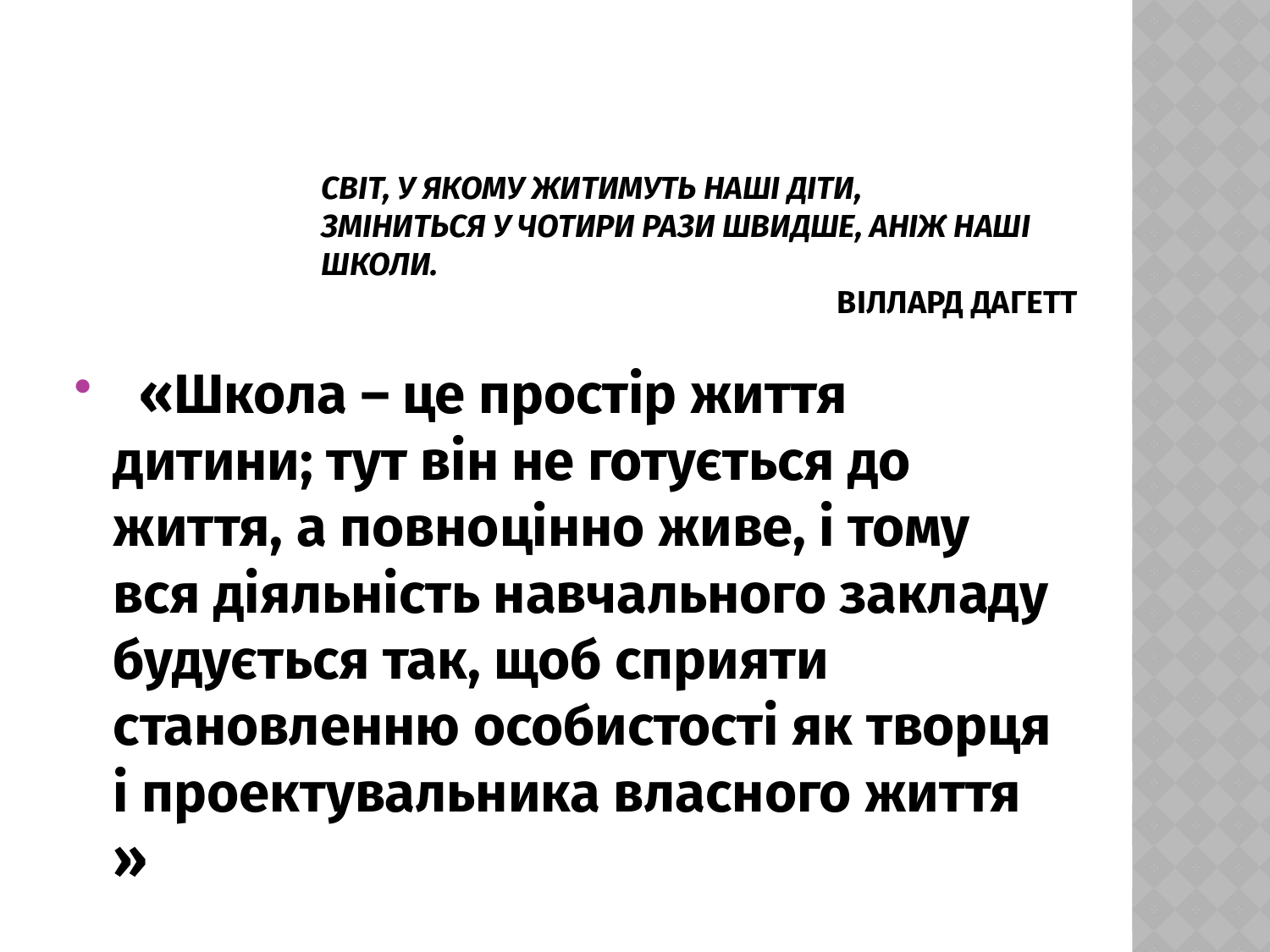

# Світ, у якому житимуть наші діти, Зміниться у чотири рази швидше, аніж наші школи. Віллард Дагетт

  «Школа – це простір життя дитини; тут він не готується до життя, а повноцінно живе, і тому вся діяльність навчального закладу будується так, щоб сприяти становленню особистості як творця і проектувальника власного життя »